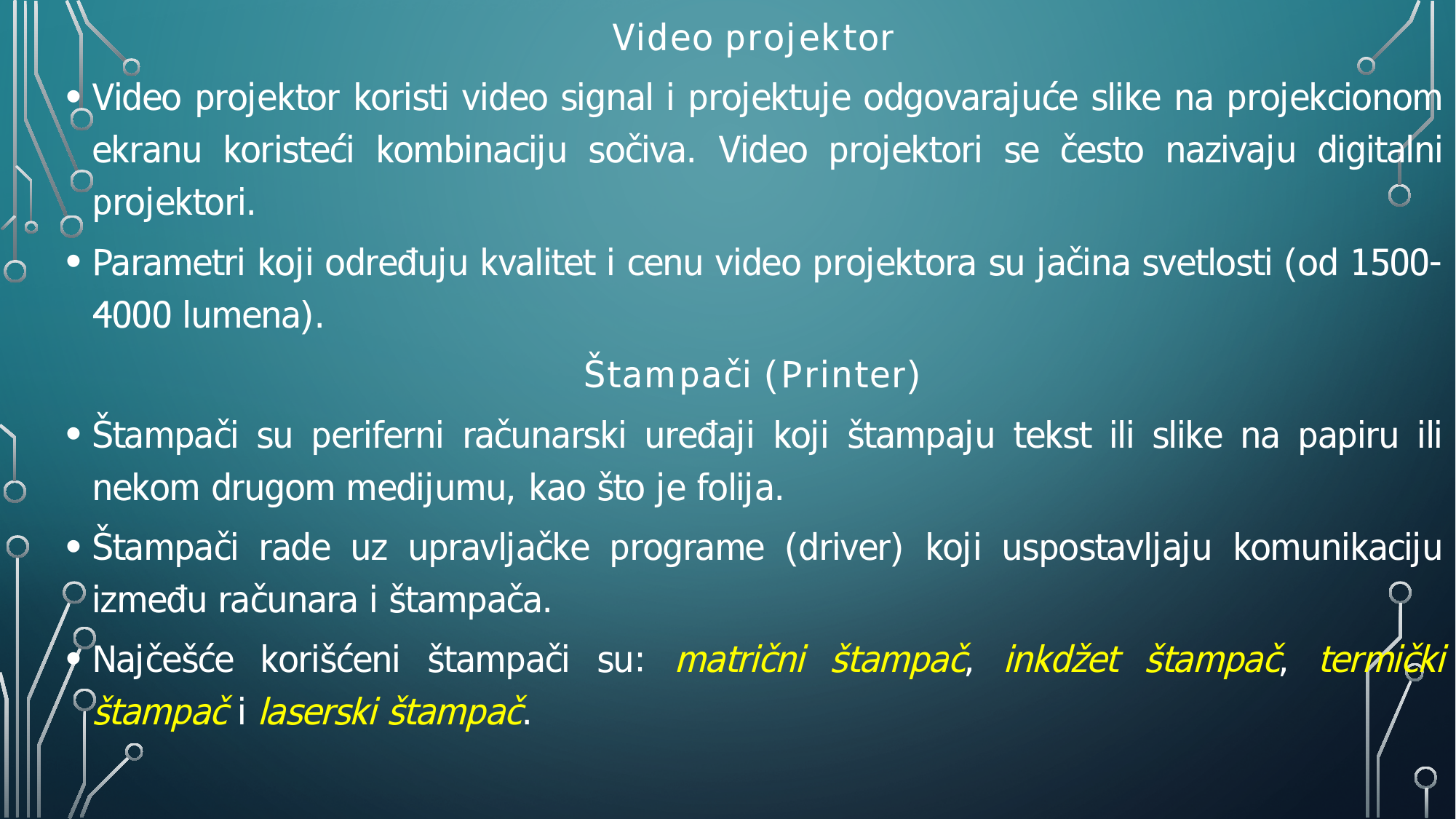

Video projektor
Video projektor koristi video signal i projektuje odgovarajuće slike na projekcionom ekranu koristeći kombinaciju sočiva. Video projektori se često nazivaju digitalni projektori.
Parametri koji određuju kvalitet i cenu video projektora su jačina svetlosti (od 1500-4000 lumena).
Štampači (Printer)
Štampači su periferni računarski uređaji koji štampaju tekst ili slike na papiru ili nekom drugom medijumu, kao što je folija.
Štampači rade uz upravljačke programe (driver) koji uspostavljaju komunikaciju između računara i štampača.
Najčešće korišćeni štampači su: matrični štampač, inkdžet štampač, termički štampač i laserski štampač.